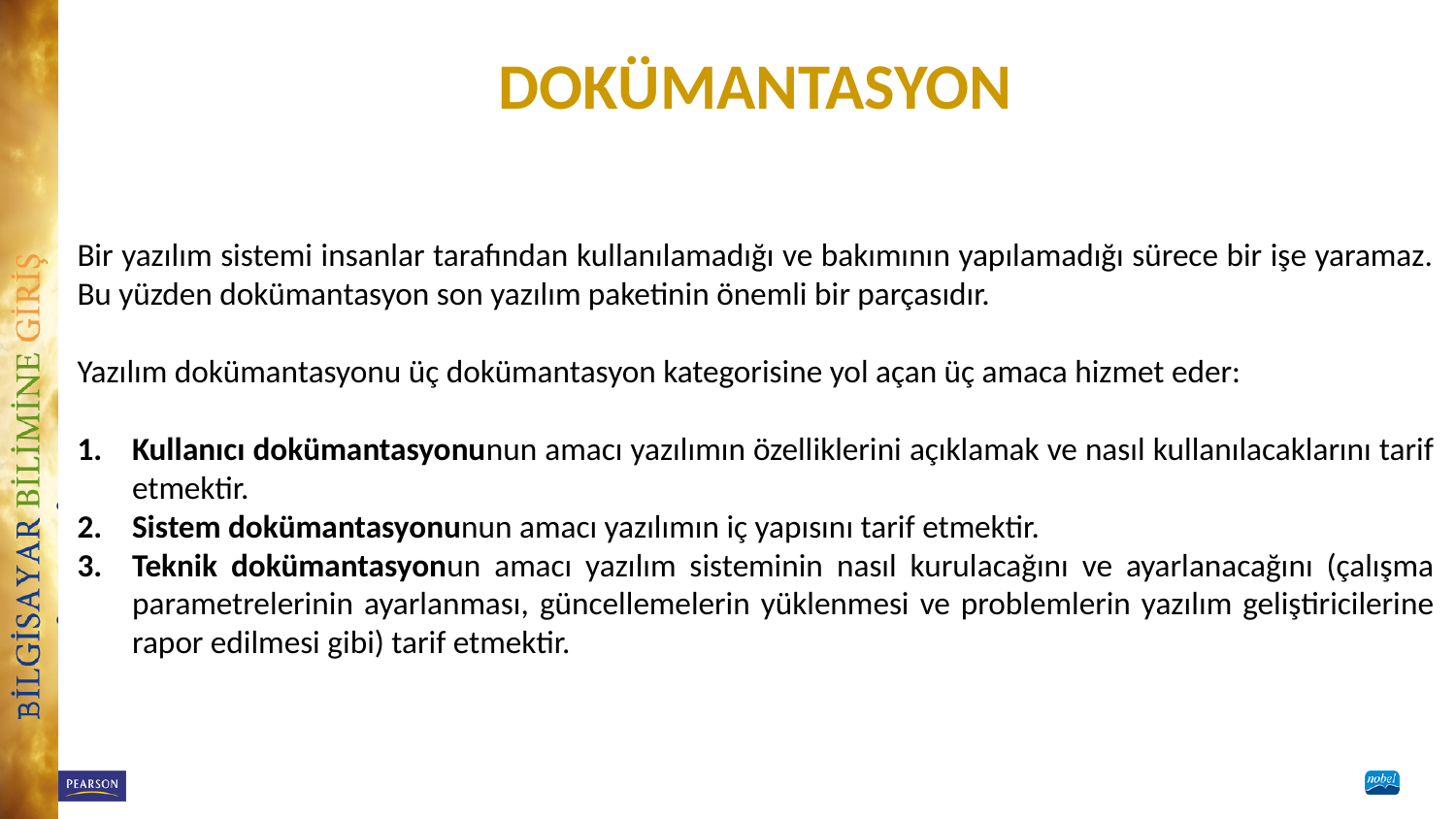

# DOKÜMANTASYON
Bir yazılım sistemi insanlar tarafından kullanılamadığı ve bakımının yapılamadığı sürece bir işe yaramaz. Bu yüzden dokümantasyon son yazılım paketinin önemli bir parçasıdır.

Yazılım dokümantasyonu üç dokümantasyon kategorisine yol açan üç amaca hizmet eder:

Kullanıcı dokümantasyonunun amacı yazılımın özelliklerini açıklamak ve nasıl kullanılacaklarını tarif etmektir.
Sistem dokümantasyonunun amacı yazılımın iç yapısını tarif etmektir.
Teknik dokümantasyonun amacı yazılım sisteminin nasıl kurulacağını ve ayarlanacağını (çalışma parametrelerinin ayarlanması, güncellemelerin yüklenmesi ve problemlerin yazılım geliştiricilerine rapor edilmesi gibi) tarif etmektir.